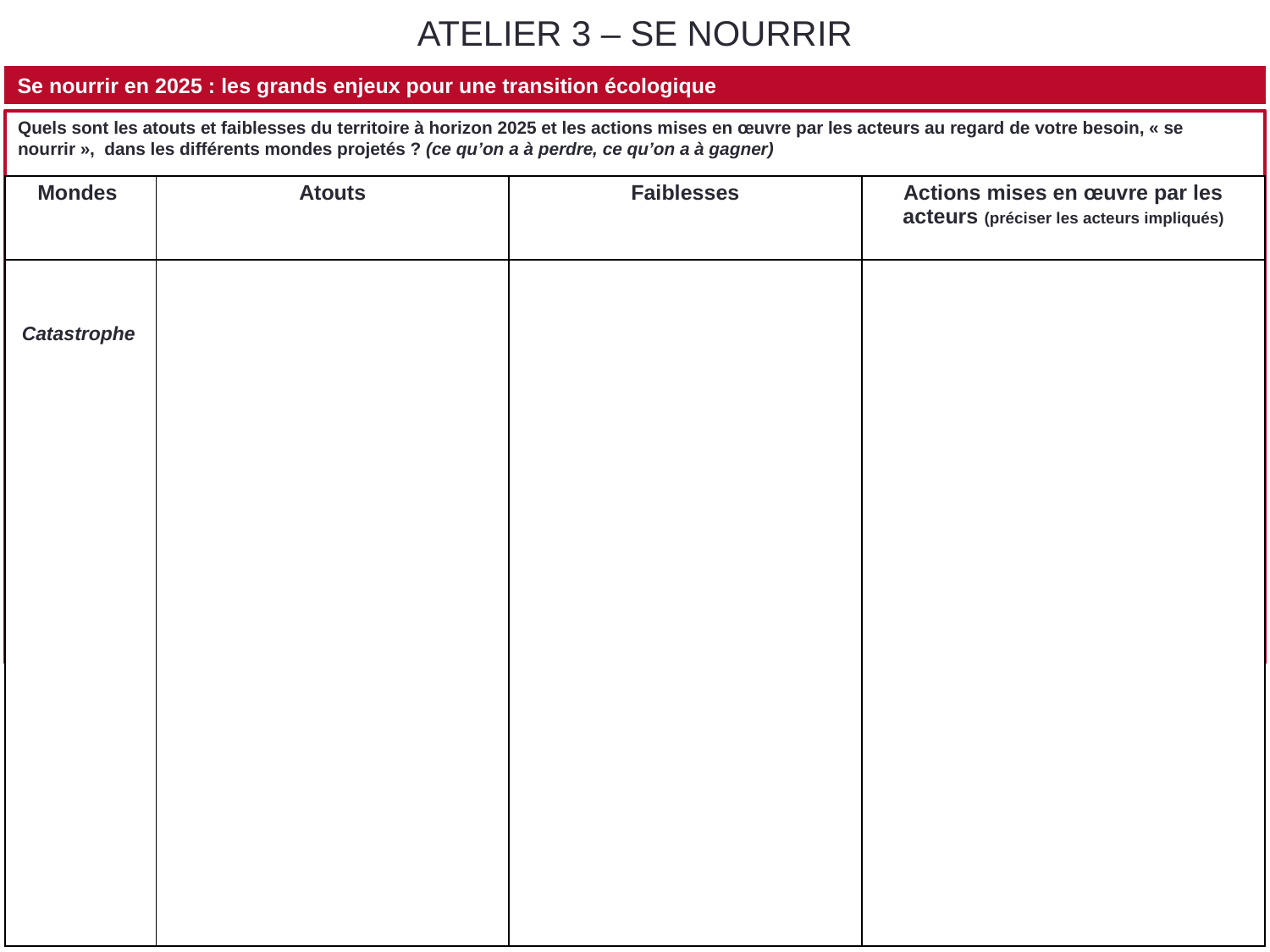

# ATELIER 3 – SE NOURRIR
Se nourrir en 2025 : les grands enjeux pour une transition écologique
Quels sont les atouts et faiblesses du territoire à horizon 2025 et les actions mises en œuvre par les acteurs au regard de votre besoin, « se nourrir »,  dans les différents mondes projetés ? (ce qu’on a à perdre, ce qu’on a à gagner)
| Mondes | Atouts | Faiblesses | Actions mises en œuvre par les acteurs (préciser les acteurs impliqués) |
| --- | --- | --- | --- |
| Catastrophe |  |  |  |